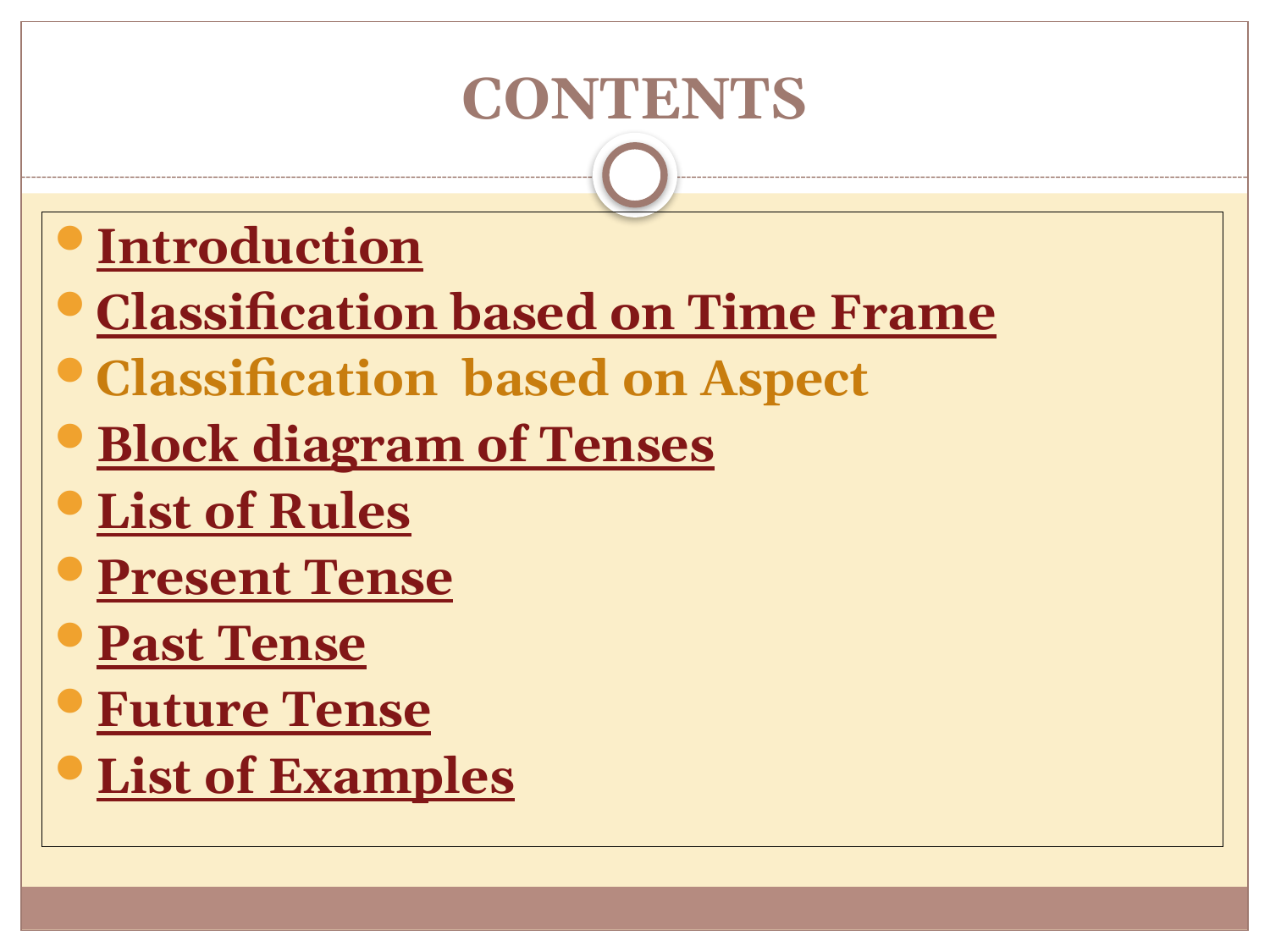

# CONTENTS
Introduction
Classification based on Time Frame
Classification  based on Aspect
Block diagram of Tenses
List of Rules
Present Tense
Past Tense
Future Tense
List of Examples